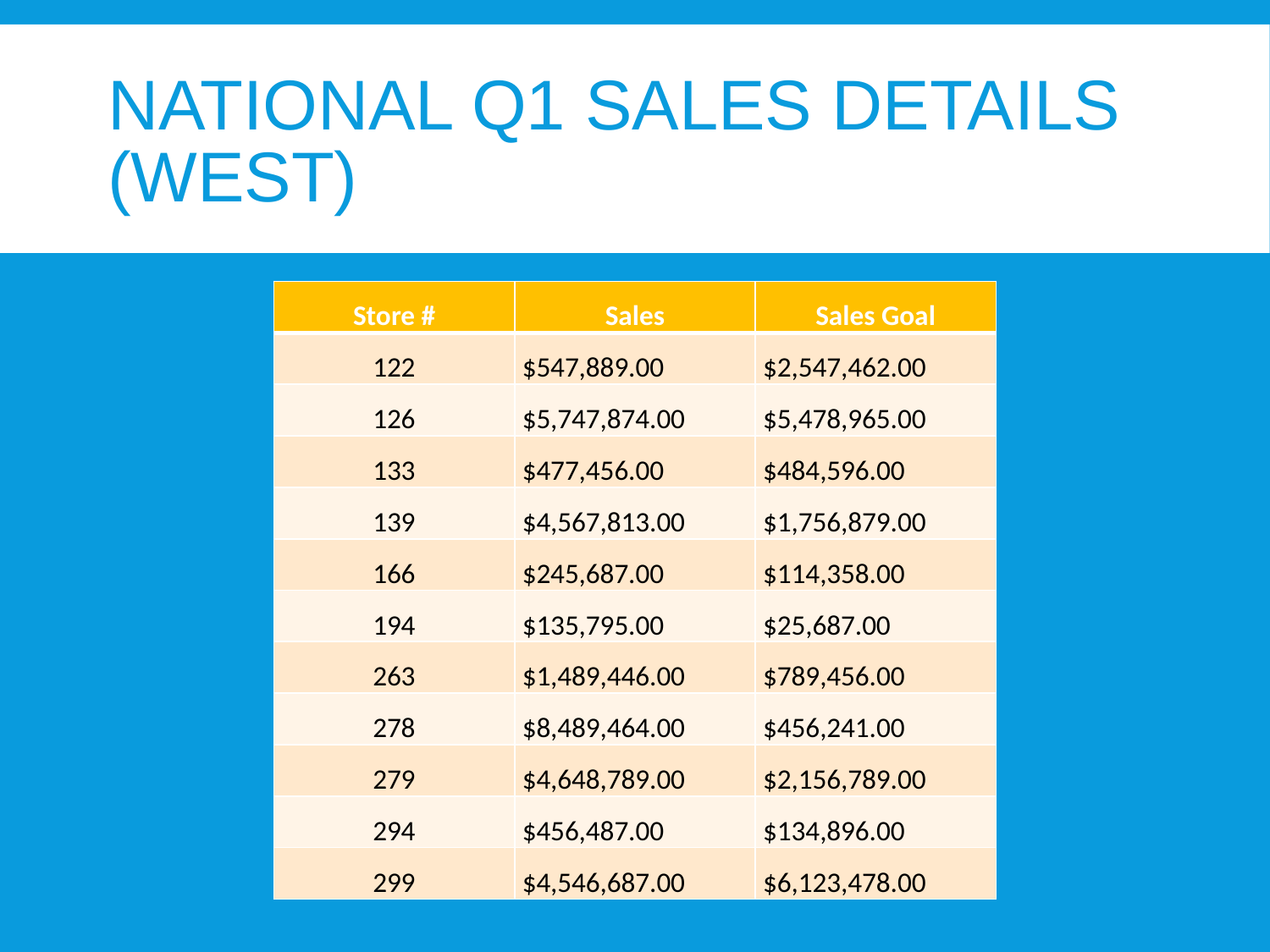

# National Q1 Sales Details (West)
| Store # | Sales | Sales Goal |
| --- | --- | --- |
| 122 | $547,889.00 | $2,547,462.00 |
| 126 | $5,747,874.00 | $5,478,965.00 |
| 133 | $477,456.00 | $484,596.00 |
| 139 | $4,567,813.00 | $1,756,879.00 |
| 166 | $245,687.00 | $114,358.00 |
| 194 | $135,795.00 | $25,687.00 |
| 263 | $1,489,446.00 | $789,456.00 |
| 278 | $8,489,464.00 | $456,241.00 |
| 279 | $4,648,789.00 | $2,156,789.00 |
| 294 | $456,487.00 | $134,896.00 |
| 299 | $4,546,687.00 | $6,123,478.00 |